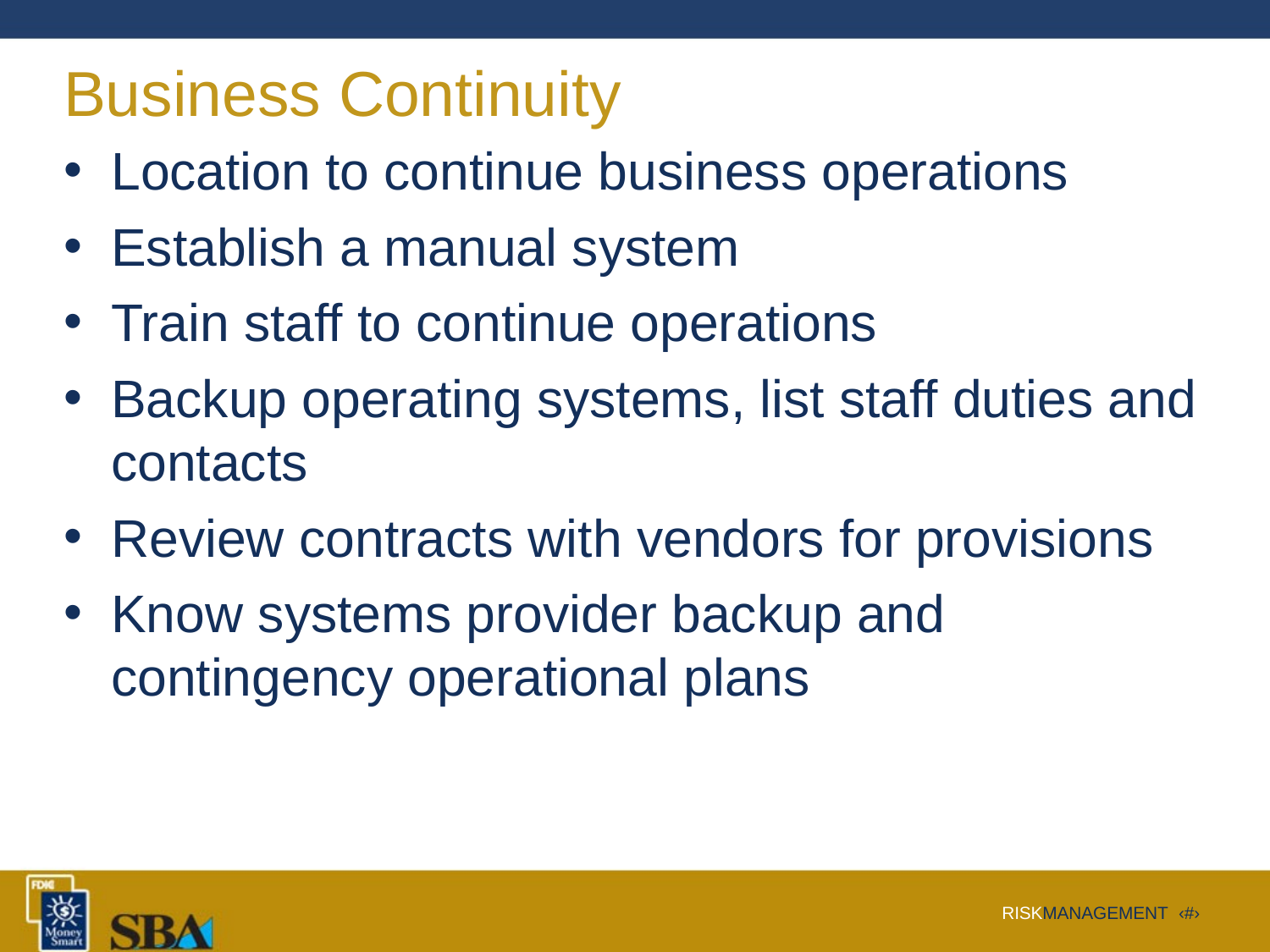

# Business Continuity
Location to continue business operations
Establish a manual system
Train staff to continue operations
Backup operating systems, list staff duties and contacts
Review contracts with vendors for provisions
Know systems provider backup and contingency operational plans